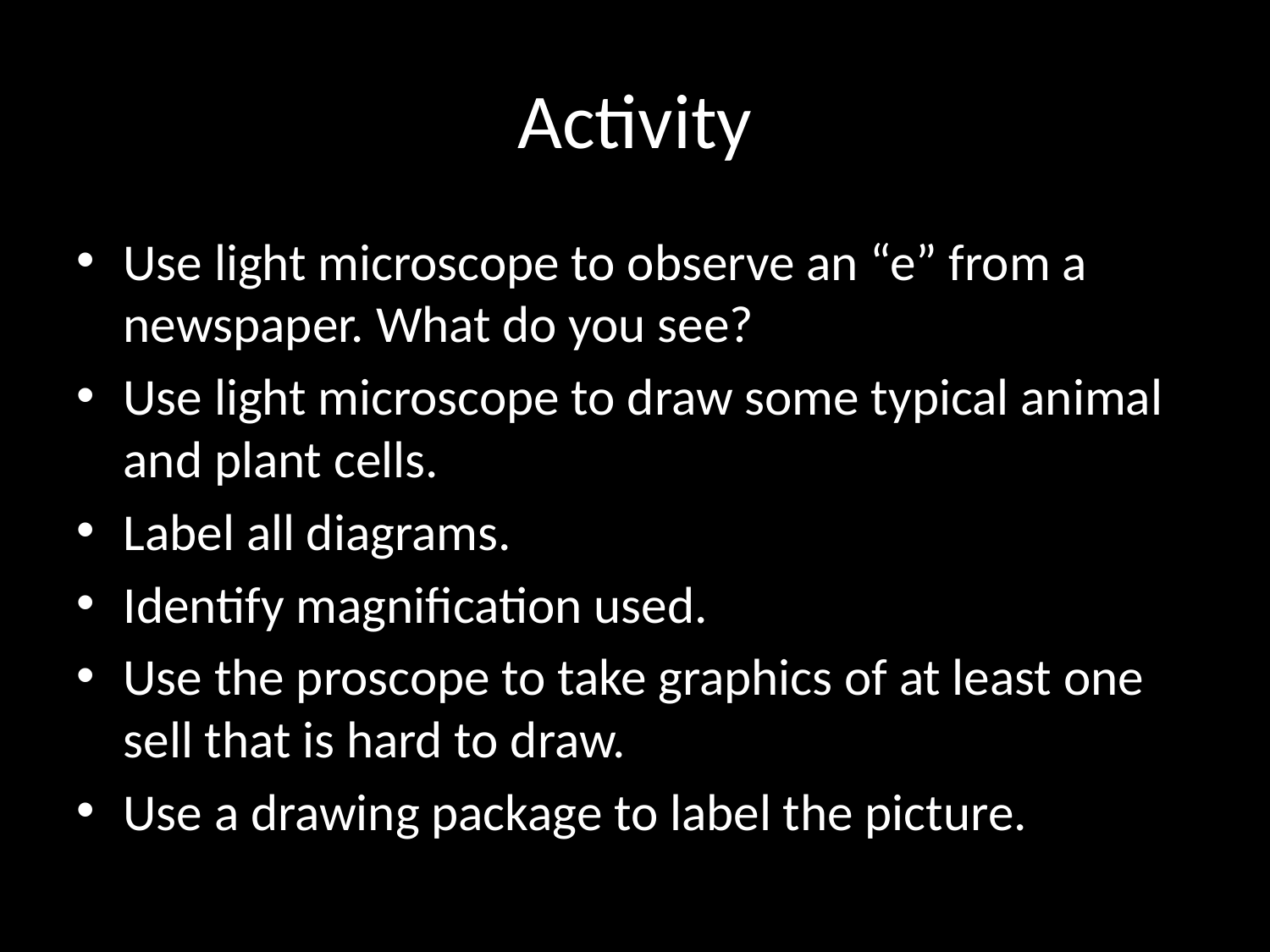

# Activity
Use light microscope to observe an “e” from a newspaper. What do you see?
Use light microscope to draw some typical animal and plant cells.
Label all diagrams.
Identify magnification used.
Use the proscope to take graphics of at least one sell that is hard to draw.
Use a drawing package to label the picture.